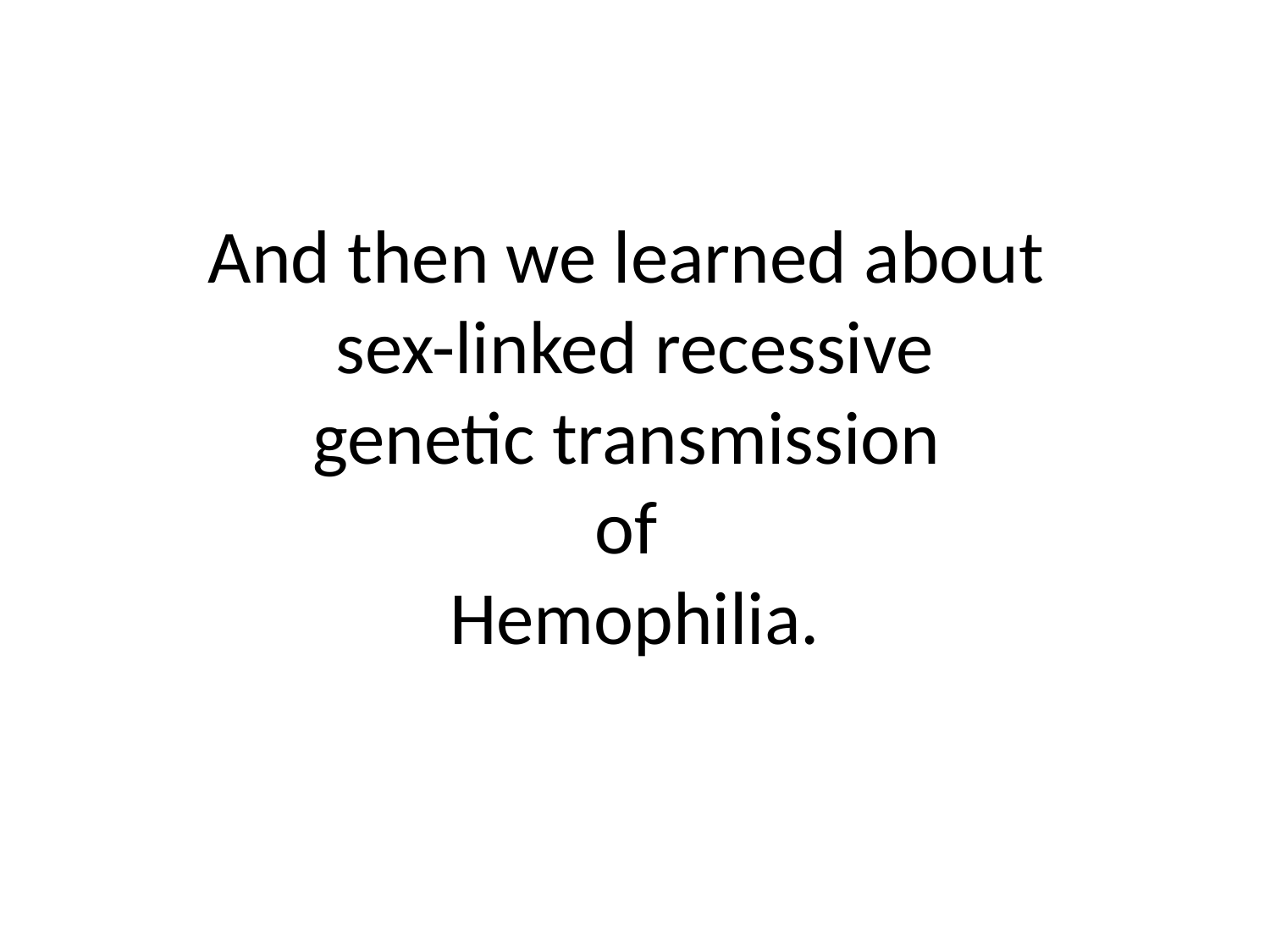

# And then we learned about sex-linked recessive genetic transmission of Hemophilia.